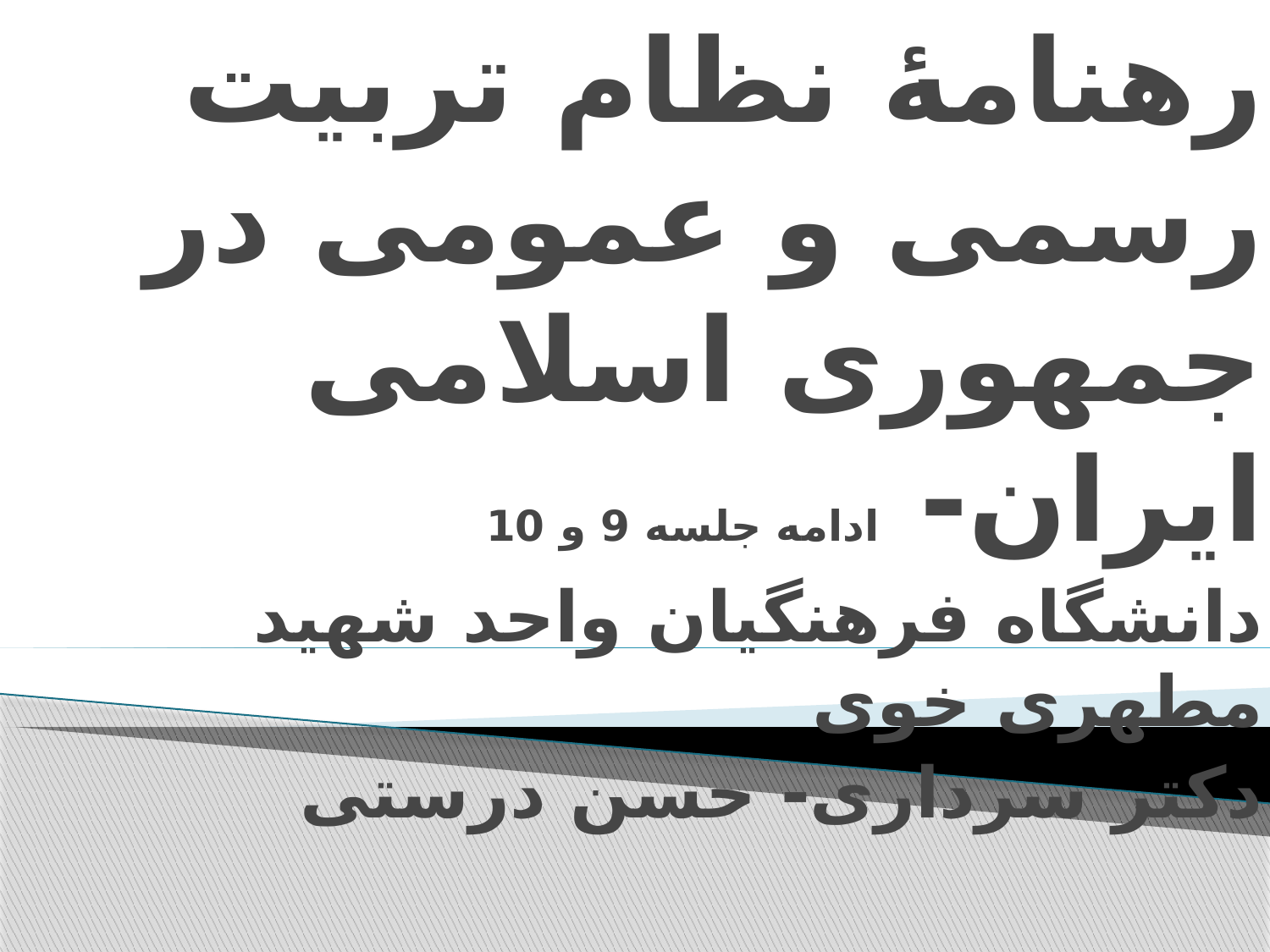

رهنامۀ نظام تربیت رسمی و عمومی در جمهوری اسلامی ایران- ادامه جلسه 9 و 10
دانشگاه فرهنگیان واحد شهید مطهری خوی
دکتر سرداری- حسن درستی